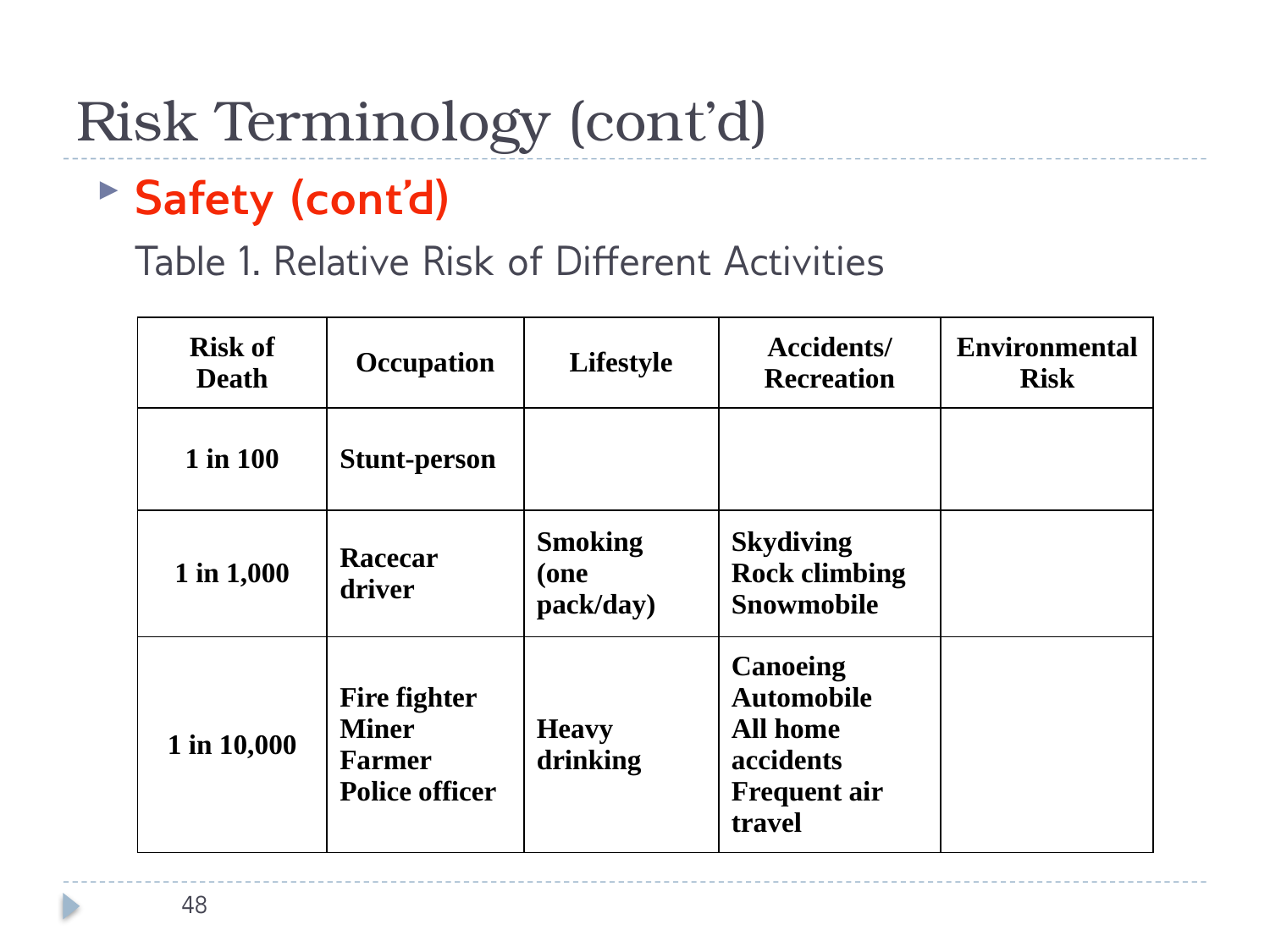

# Risk Terminology (cont’d)
Safety (cont’d)
Table 1. Relative Risk of Different Activities
| Risk of Death | Occupation | Lifestyle | Accidents/ Recreation | Environmental Risk |
| --- | --- | --- | --- | --- |
| 1 in 100 | Stunt-person |  |  |  |
| 1 in 1,000 | Racecar driver | Smoking (one pack/day) | Skydiving Rock climbing Snowmobile |  |
| 1 in 10,000 | Fire fighter Miner Farmer Police officer | Heavy drinking | Canoeing Automobile All home accidents Frequent air travel |  |
48